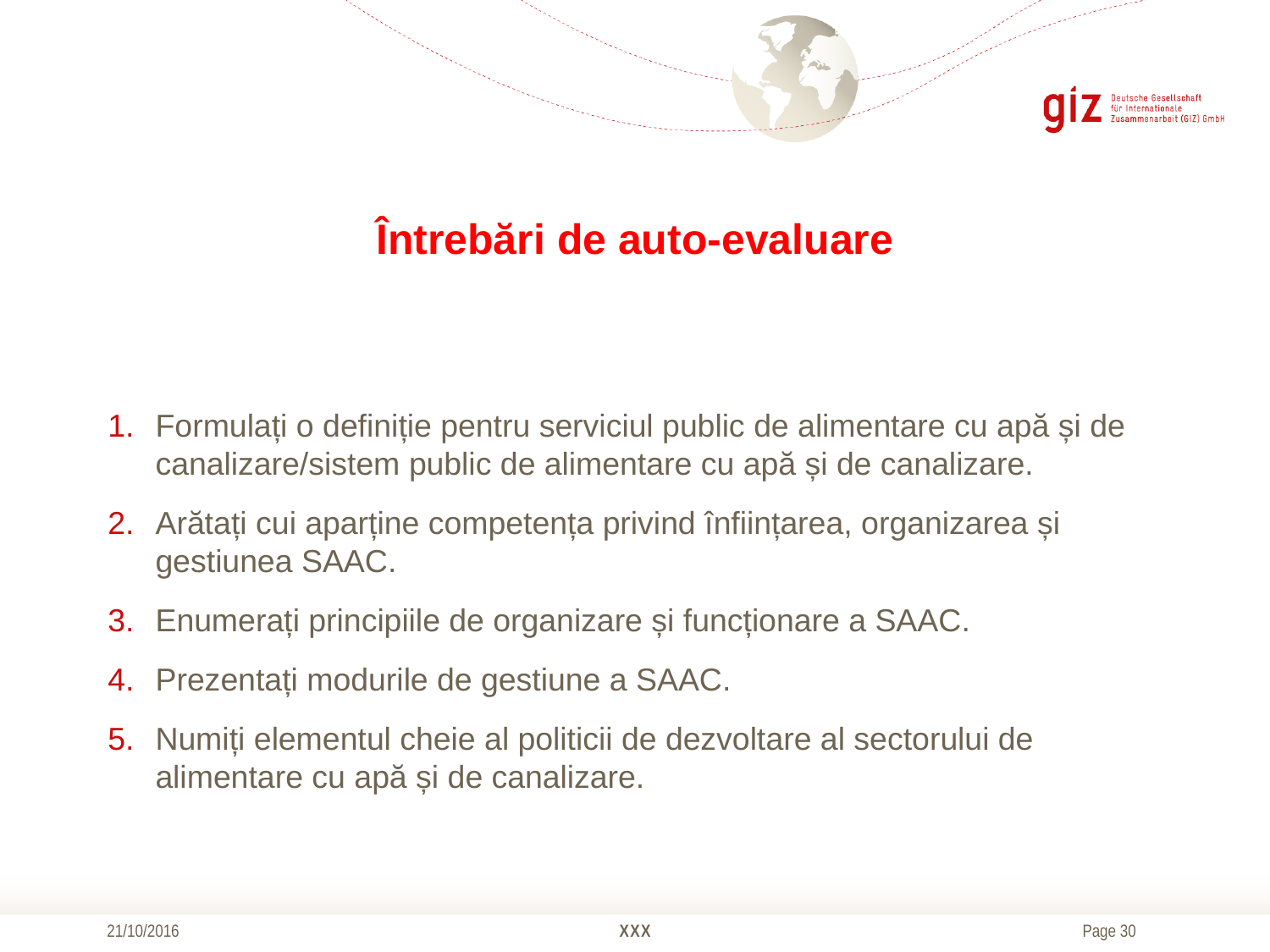

# Întrebări de auto-evaluare

Formulați o definiție pentru serviciul public de alimentare cu apă și de canalizare/sistem public de alimentare cu apă și de canalizare.
Arătați cui aparține competența privind înființarea, organizarea și gestiunea SAAC.
Enumerați principiile de organizare și funcționare a SAAC.
Prezentați modurile de gestiune a SAAC.
Numiți elementul cheie al politicii de dezvoltare al sectorului de alimentare cu apă și de canalizare.
21/10/2016
XXX